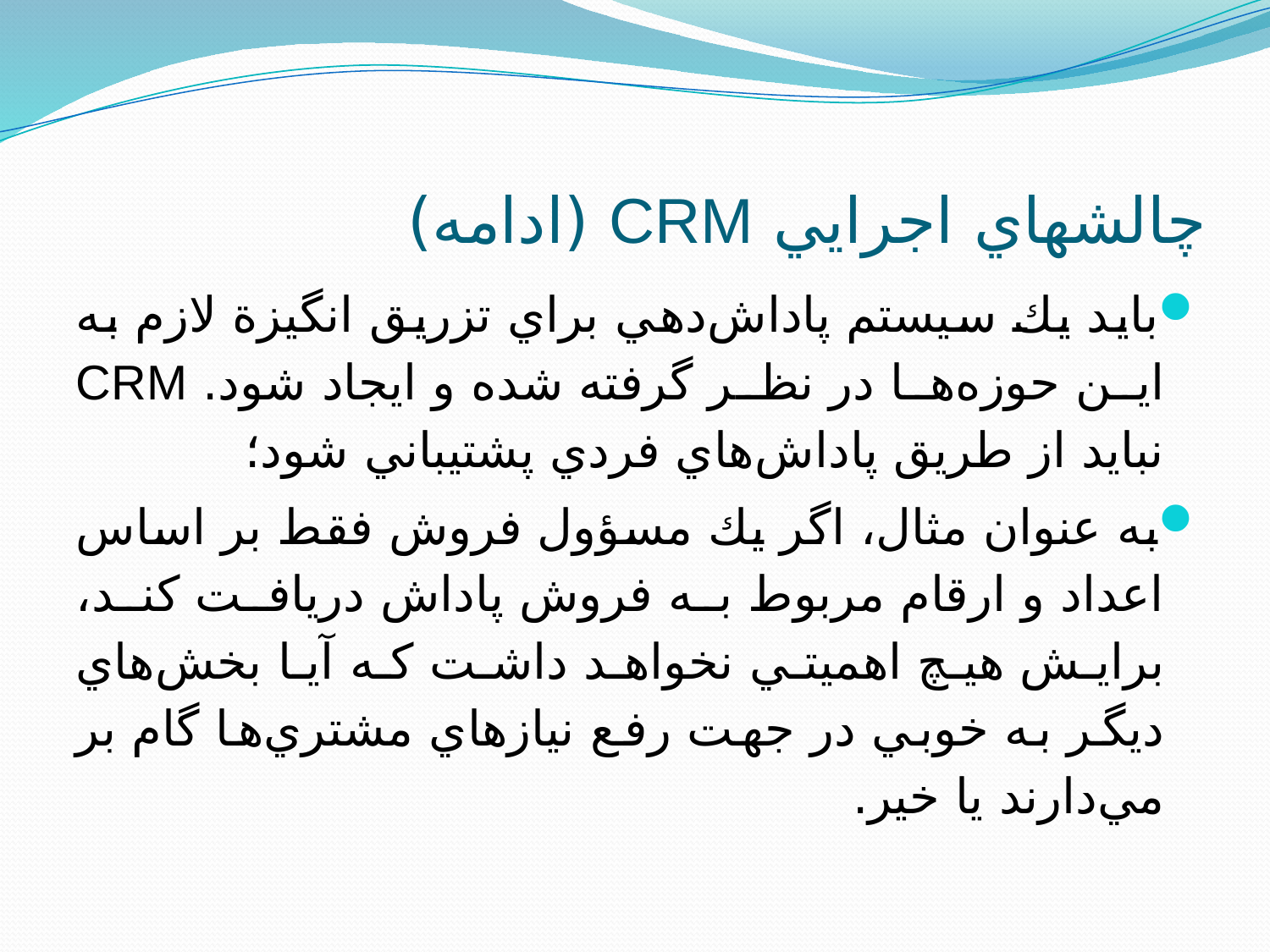

# چالش‏هاي اجرايي CRM (ادامه)
بايد يك سيستم پاداش‌دهي براي تزريق انگيزة لازم به اين حوزه‌ها در نظر گرفته شده و ايجاد شود. CRM نبايد از طريق پاداش‌هاي فردي پشتيباني شود؛
به عنوان مثال، اگر يك مسؤول فروش فقط بر اساس اعداد و ارقام مربوط به فروش پاداش دريافت كند، برايش هيچ اهميتي نخواهد داشت كه آيا بخش‌هاي ديگر به خوبي در جهت رفع نيازهاي مشتري‌ها گام بر مي‌دارند يا خير.